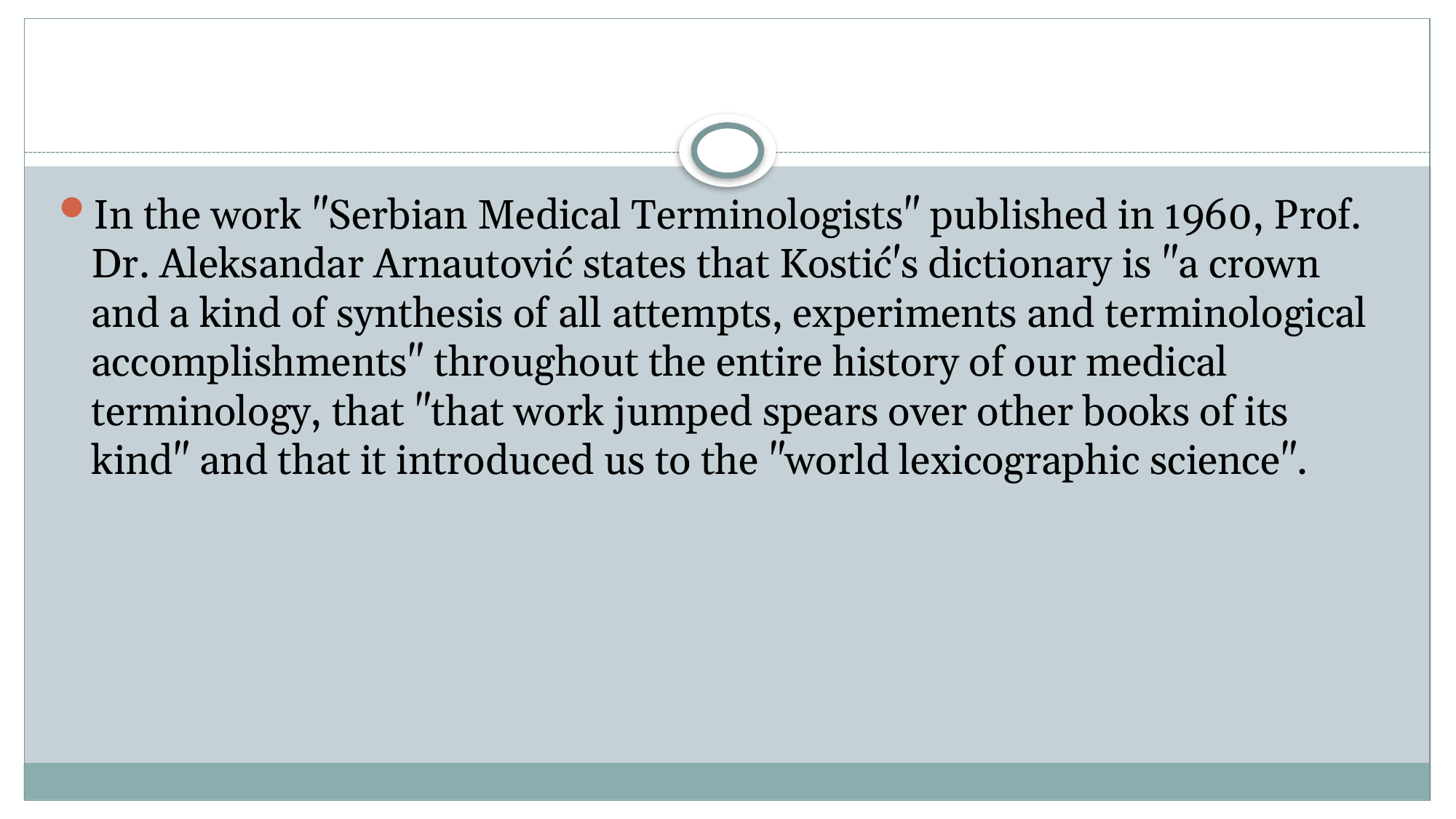

#
In the work "Serbian Medical Terminologists" published in 1960, Prof. Dr. Aleksandar Arnautović states that Kostić's dictionary is "a crown and a kind of synthesis of all attempts, experiments and terminological accomplishments" throughout the entire history of our medical terminology, that "that work jumped spears over other books of its kind" and that it introduced us to the "world lexicographic science".